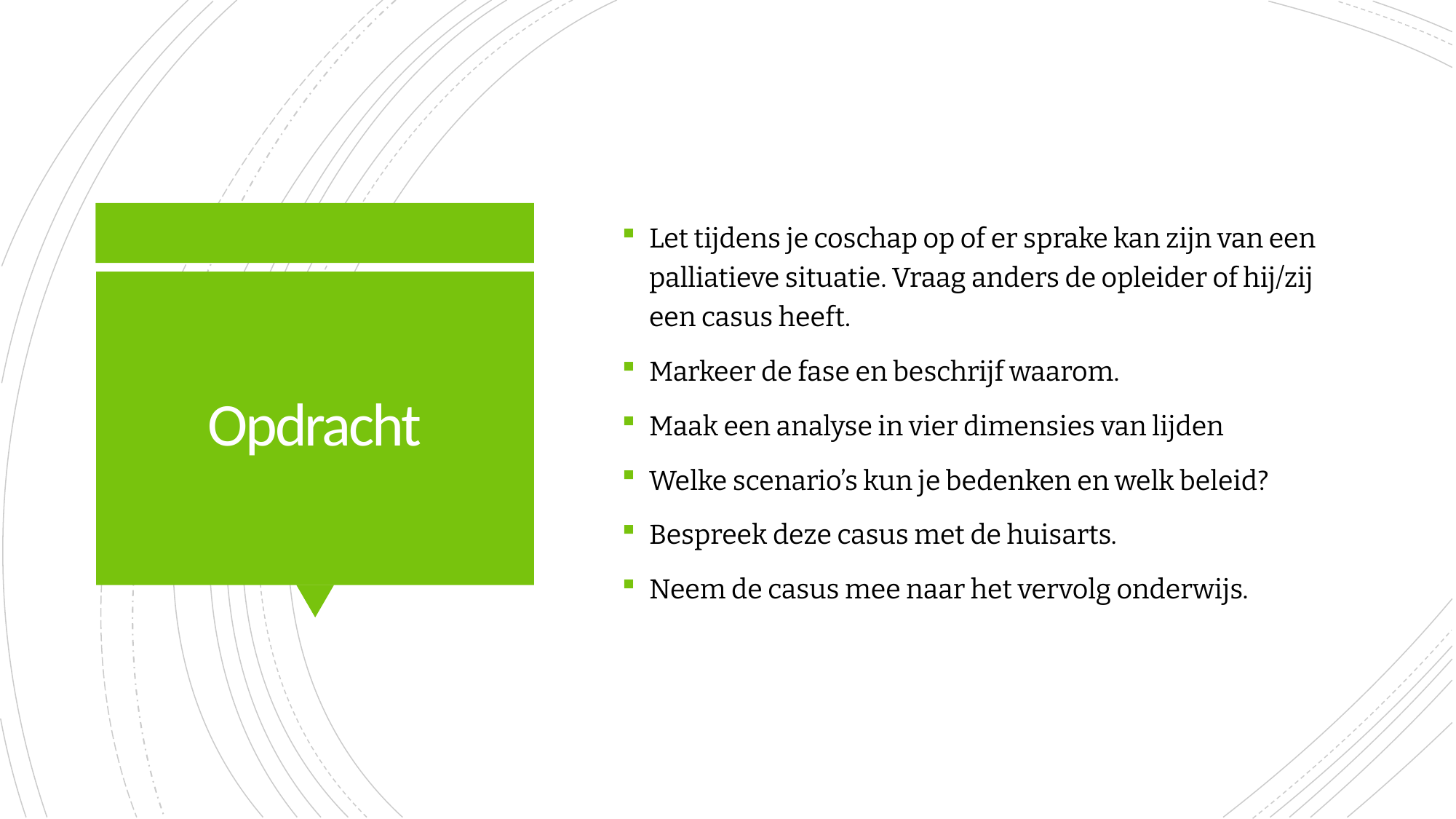

Let tijdens je coschap op of er sprake kan zijn van een palliatieve situatie. Vraag anders de opleider of hij/zij een casus heeft.
Markeer de fase en beschrijf waarom.
Maak een analyse in vier dimensies van lijden
Welke scenario’s kun je bedenken en welk beleid?
Bespreek deze casus met de huisarts.
Neem de casus mee naar het vervolg onderwijs.
# Opdracht